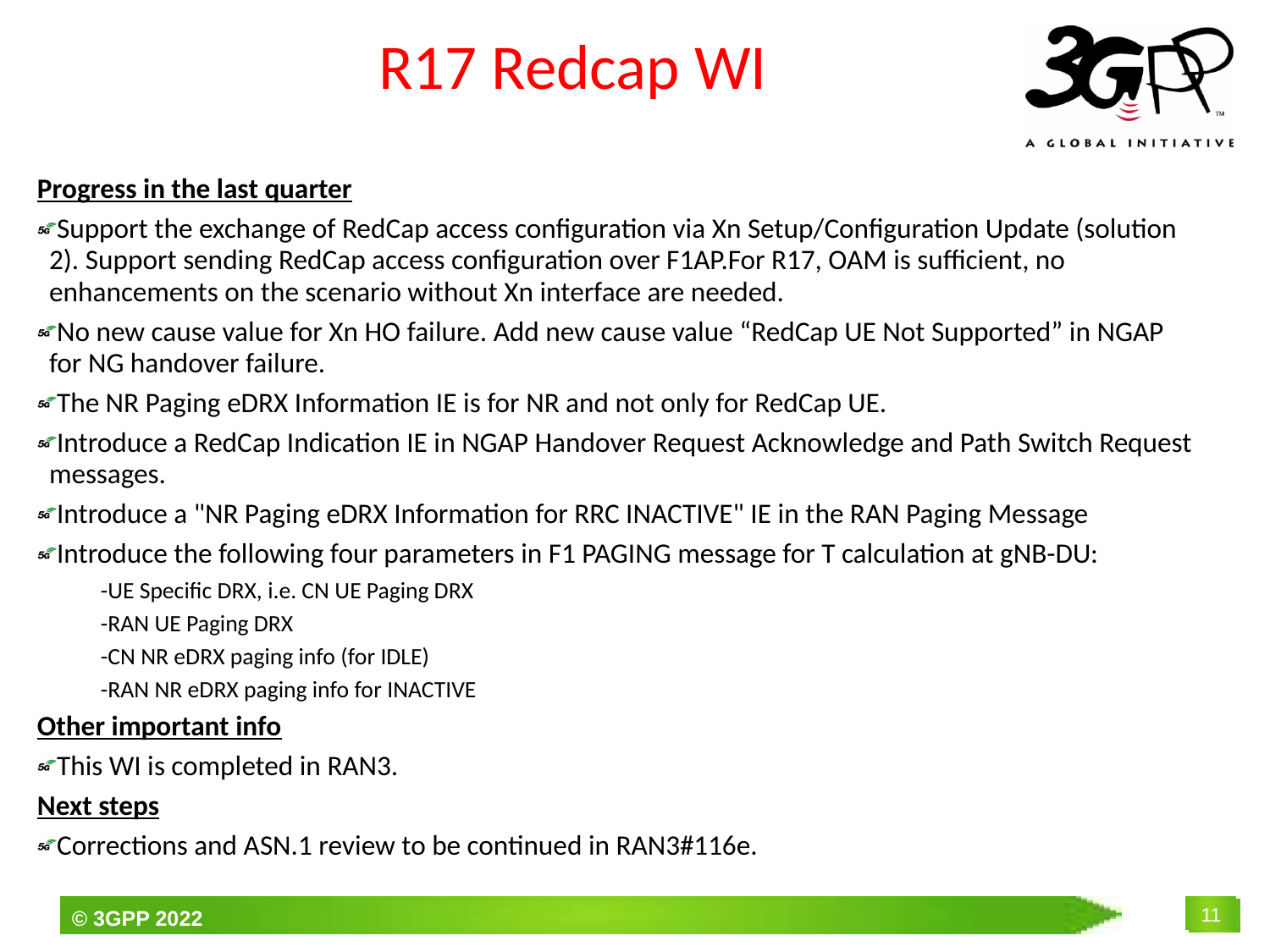

# R17 Redcap WI
Progress in the last quarter
Support the exchange of RedCap access configuration via Xn Setup/Configuration Update (solution 2). Support sending RedCap access configuration over F1AP.For R17, OAM is sufficient, no enhancements on the scenario without Xn interface are needed.
No new cause value for Xn HO failure. Add new cause value “RedCap UE Not Supported” in NGAP for NG handover failure.
The NR Paging eDRX Information IE is for NR and not only for RedCap UE.
Introduce a RedCap Indication IE in NGAP Handover Request Acknowledge and Path Switch Request messages.
Introduce a "NR Paging eDRX Information for RRC INACTIVE" IE in the RAN Paging Message
Introduce the following four parameters in F1 PAGING message for T calculation at gNB-DU:
-UE Specific DRX, i.e. CN UE Paging DRX
-RAN UE Paging DRX
-CN NR eDRX paging info (for IDLE)
-RAN NR eDRX paging info for INACTIVE
Other important info
This WI is completed in RAN3.
Next steps
Corrections and ASN.1 review to be continued in RAN3#116e.

11